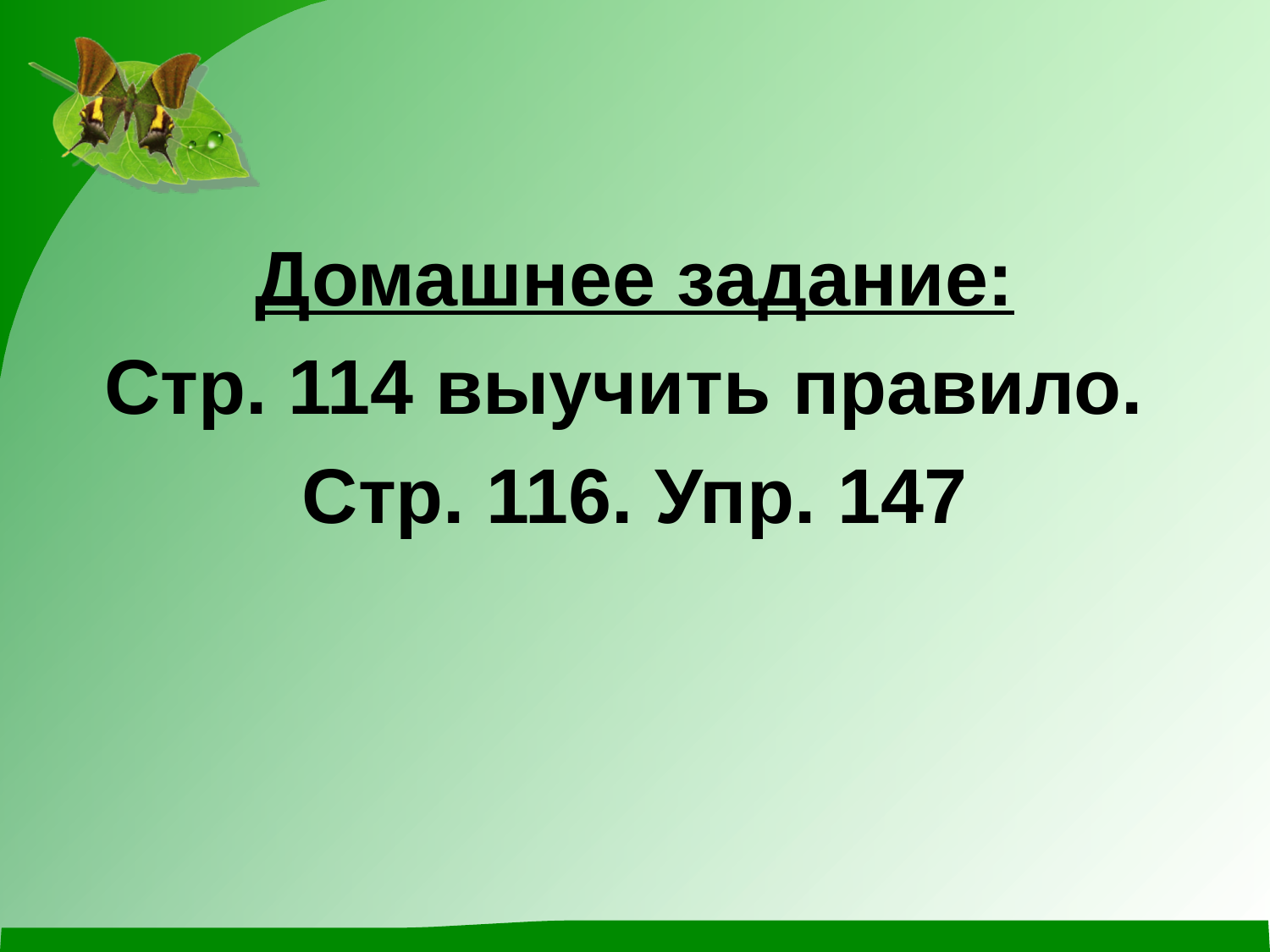

#
Домашнее задание:
Стр. 114 выучить правило.
Стр. 116. Упр. 147